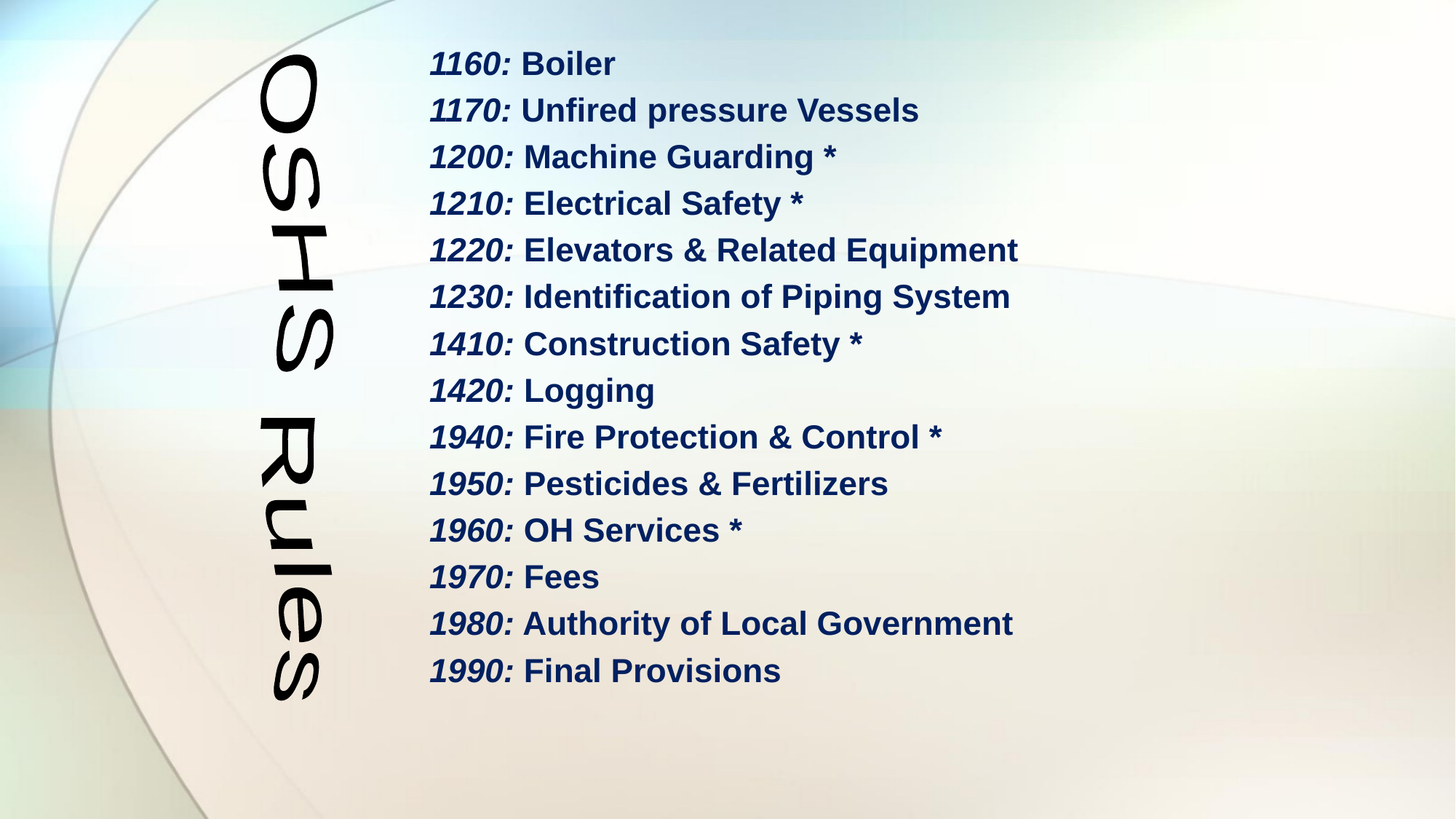

1160: Boiler
1170: Unfired pressure Vessels
1200: Machine Guarding *
1210: Electrical Safety *
1220: Elevators & Related Equipment
1230: Identification of Piping System
1410: Construction Safety *
1420: Logging
1940: Fire Protection & Control *
1950: Pesticides & Fertilizers
1960: OH Services *
1970: Fees
1980: Authority of Local Government
1990: Final Provisions
OSHS Rules